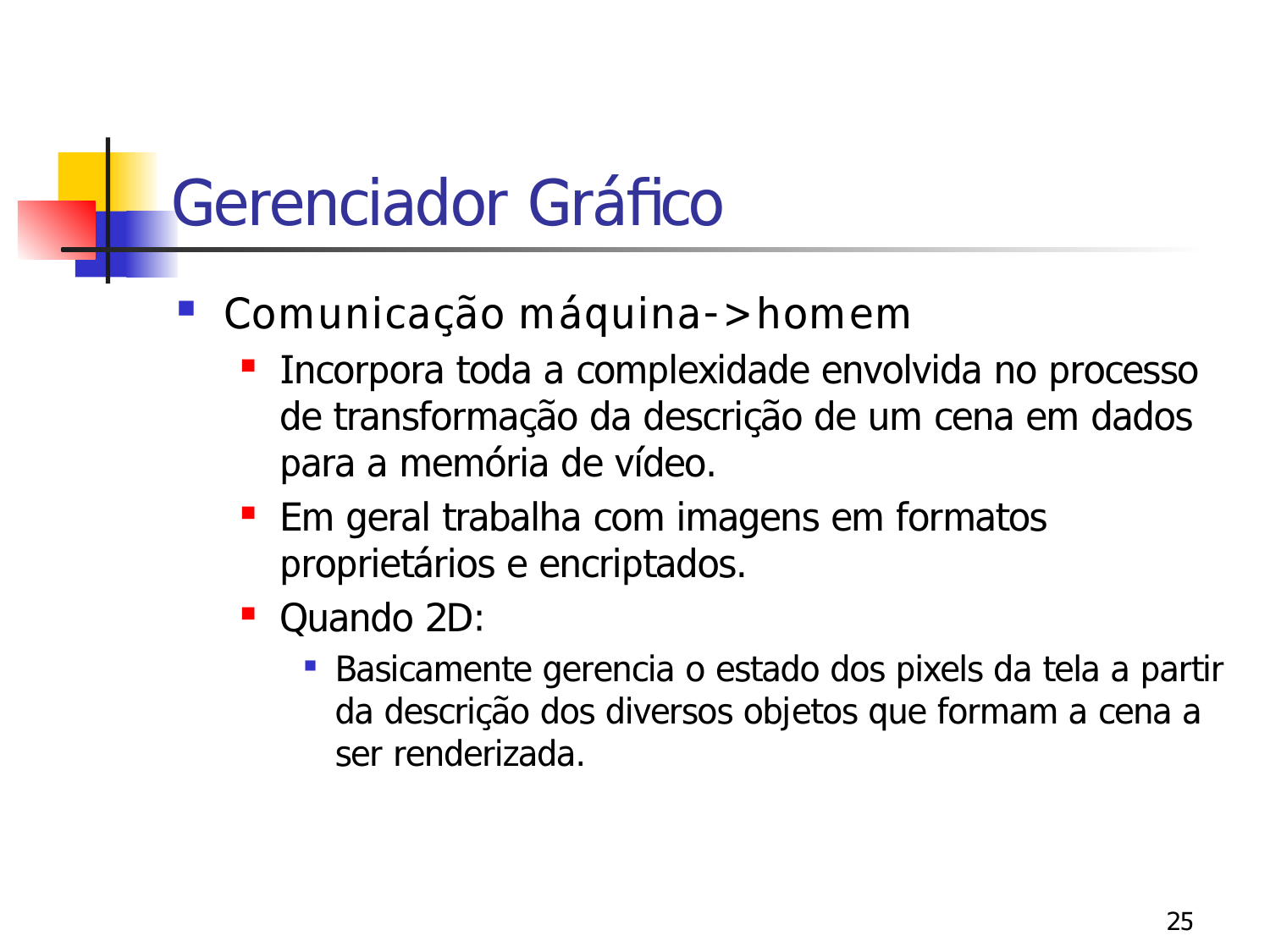

# Gerenciador Gráfico
Comunicação máquina->homem
Incorpora toda a complexidade envolvida no processo de transformação da descrição de um cena em dados para a memória de vídeo.
Em geral trabalha com imagens em formatos proprietários e encriptados.
Quando 2D:
Basicamente gerencia o estado dos pixels da tela a partir da descrição dos diversos objetos que formam a cena a ser renderizada.

25